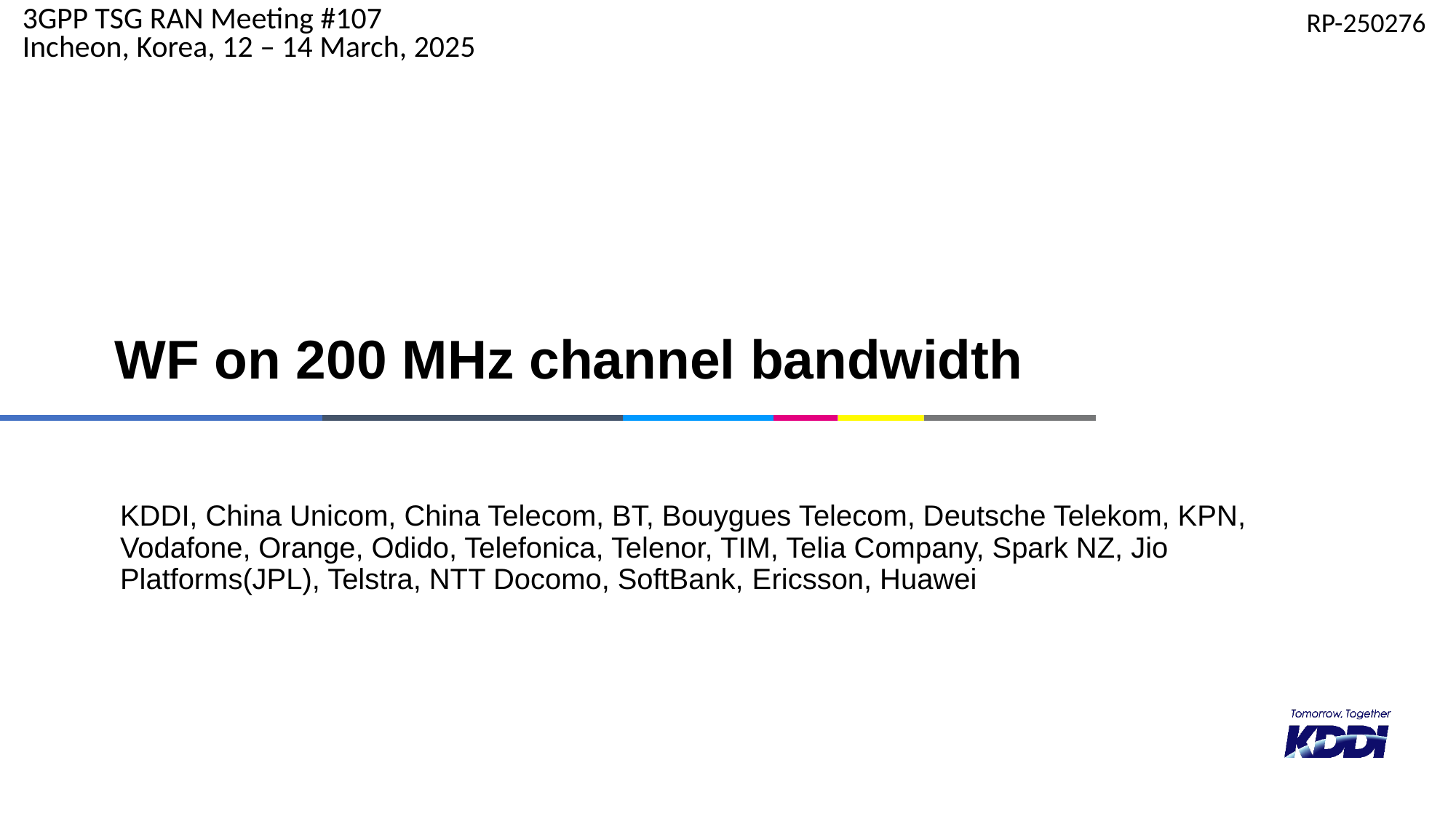

RP-250276
3GPP TSG RAN Meeting #107
Incheon, Korea, 12 – 14 March, 2025
# WF on 200 MHz channel bandwidth
KDDI, China Unicom, China Telecom, BT, Bouygues Telecom, Deutsche Telekom, KPN, Vodafone, Orange, Odido, Telefonica, Telenor, TIM, Telia Company, Spark NZ, Jio Platforms(JPL), Telstra, NTT Docomo, SoftBank, Ericsson, Huawei